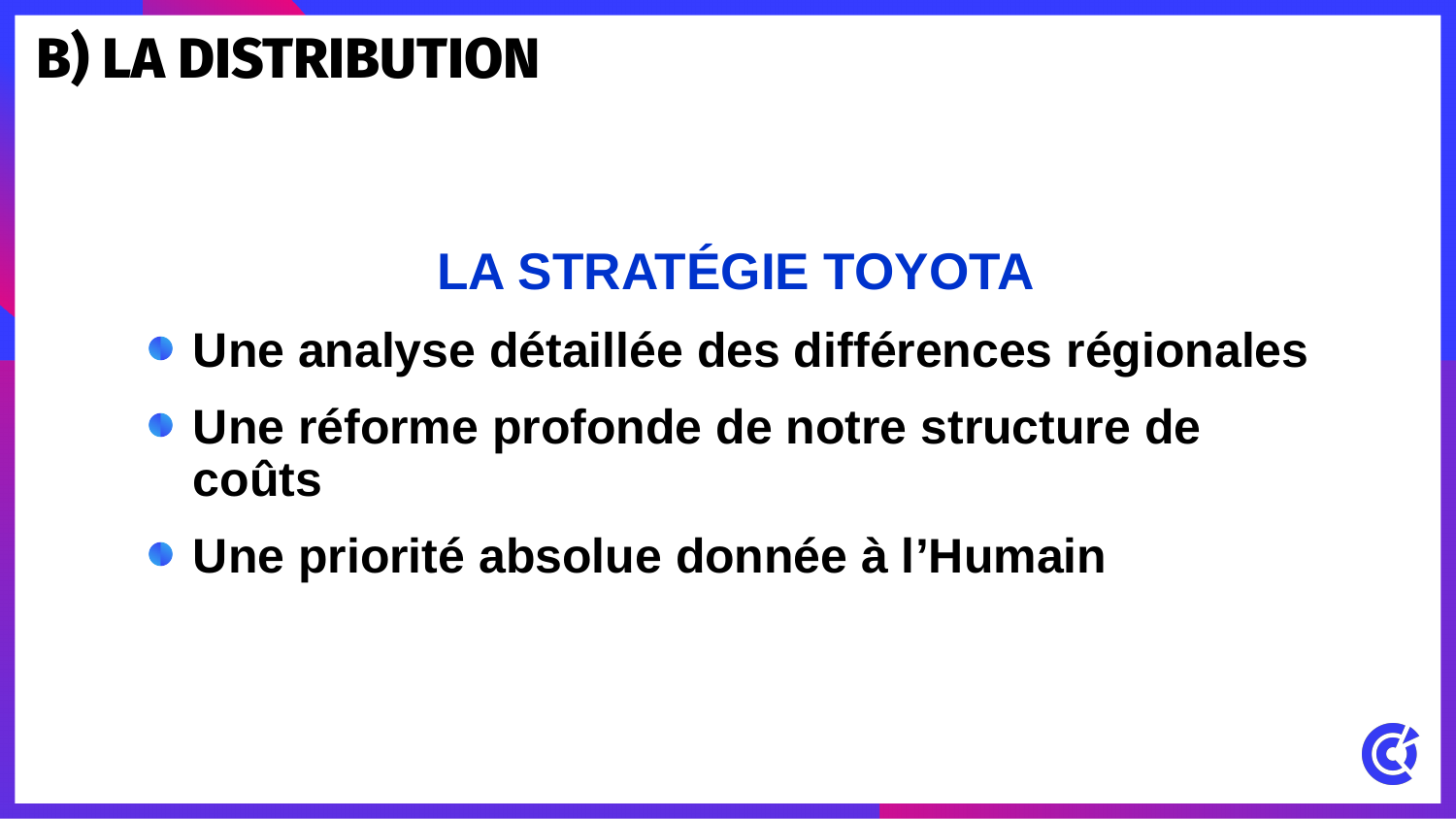

# B) La distribution
La stratégie toyota
Une analyse détaillée des différences régionales
Une réforme profonde de notre structure de coûts
Une priorité absolue donnée à l’Humain